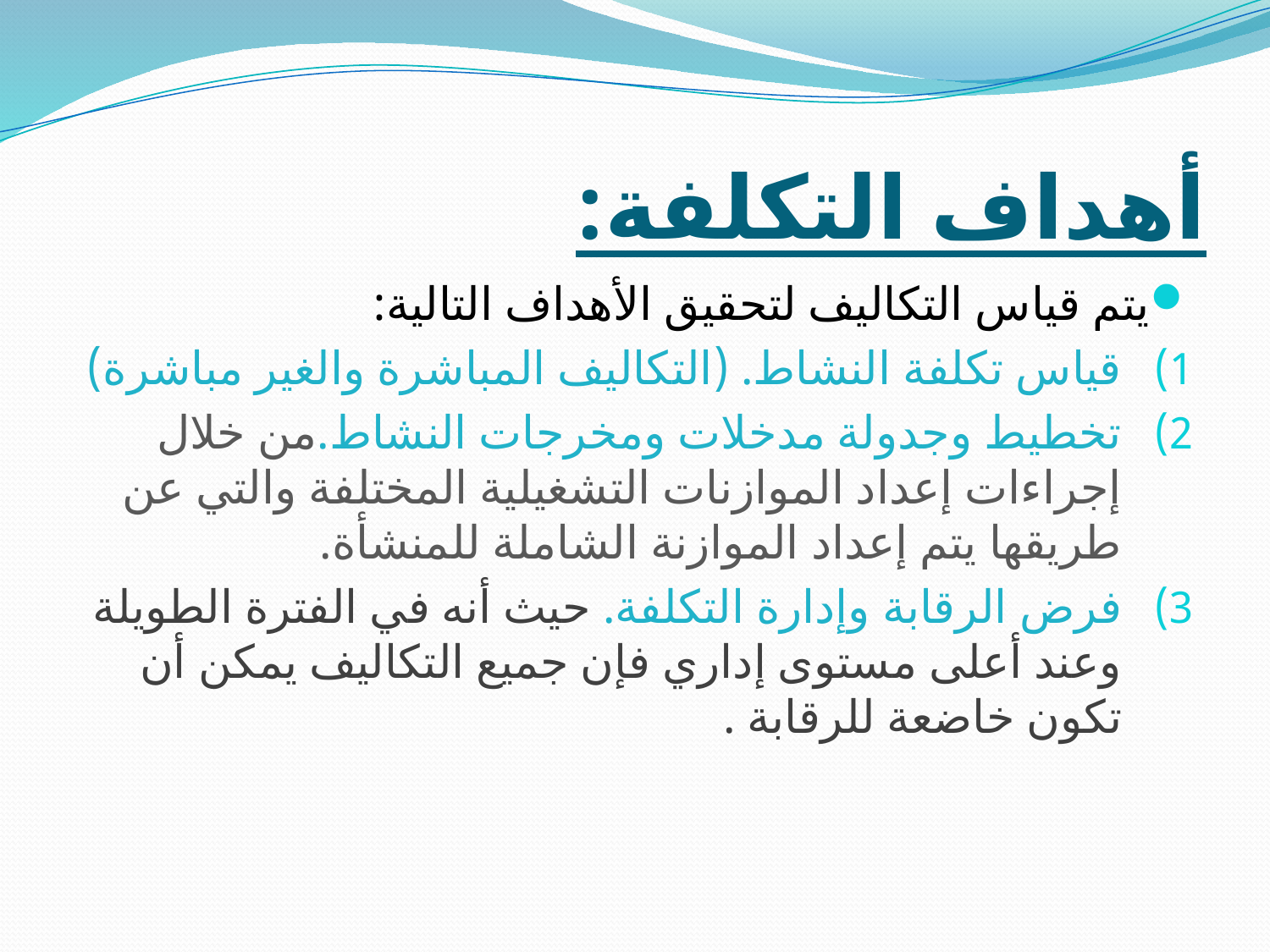

# أهداف التكلفة:
يتم قياس التكاليف لتحقيق الأهداف التالية:
قياس تكلفة النشاط. (التكاليف المباشرة والغير مباشرة)
تخطيط وجدولة مدخلات ومخرجات النشاط.من خلال إجراءات إعداد الموازنات التشغيلية المختلفة والتي عن طريقها يتم إعداد الموازنة الشاملة للمنشأة.
فرض الرقابة وإدارة التكلفة. حيث أنه في الفترة الطويلة وعند أعلى مستوى إداري فإن جميع التكاليف يمكن أن تكون خاضعة للرقابة .